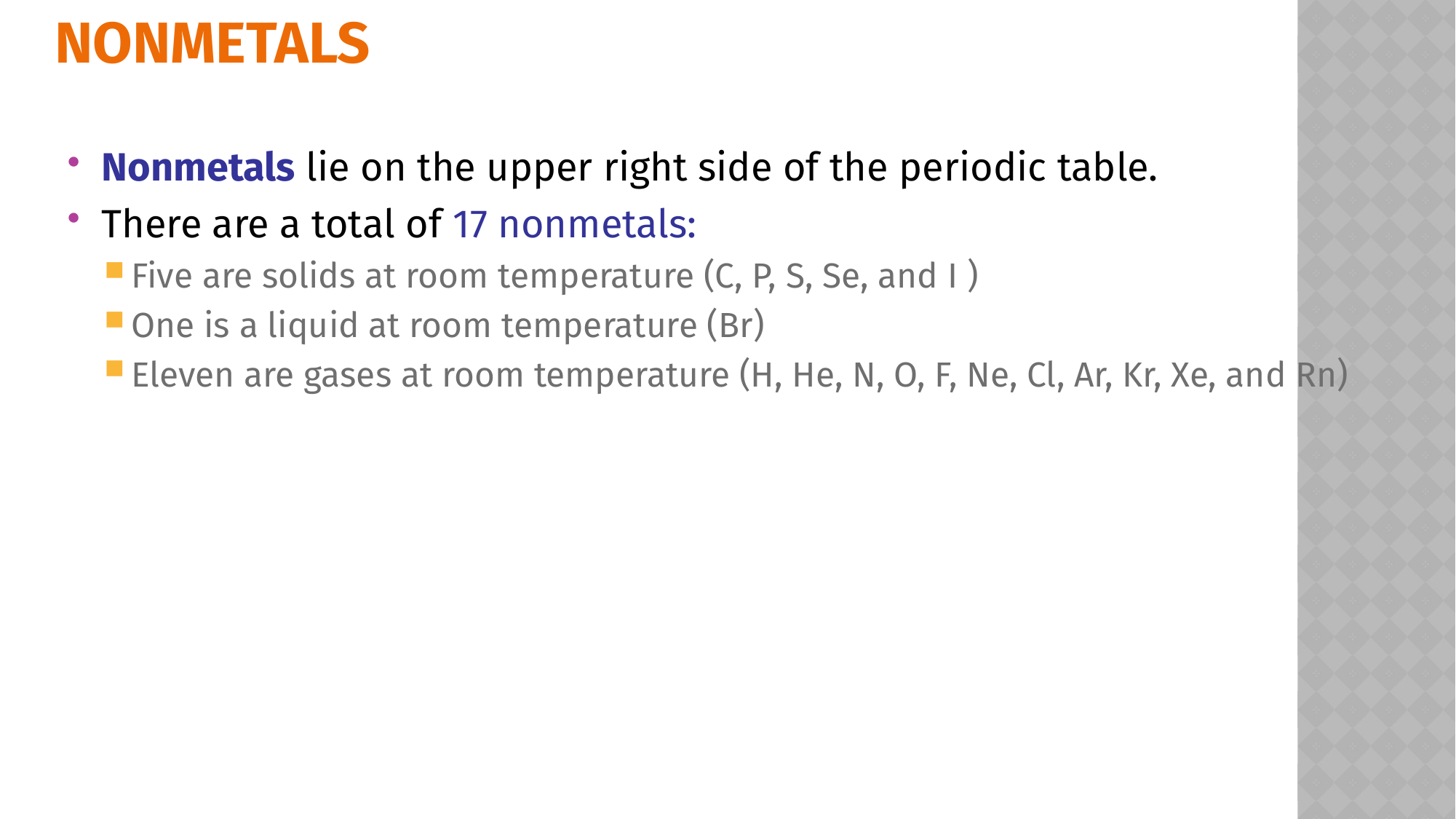

# Nonmetals
Nonmetals lie on the upper right side of the periodic table.
There are a total of 17 nonmetals:
Five are solids at room temperature (C, P, S, Se, and I )
One is a liquid at room temperature (Br)
Eleven are gases at room temperature (H, He, N, O, F, Ne, Cl, Ar, Kr, Xe, and Rn)